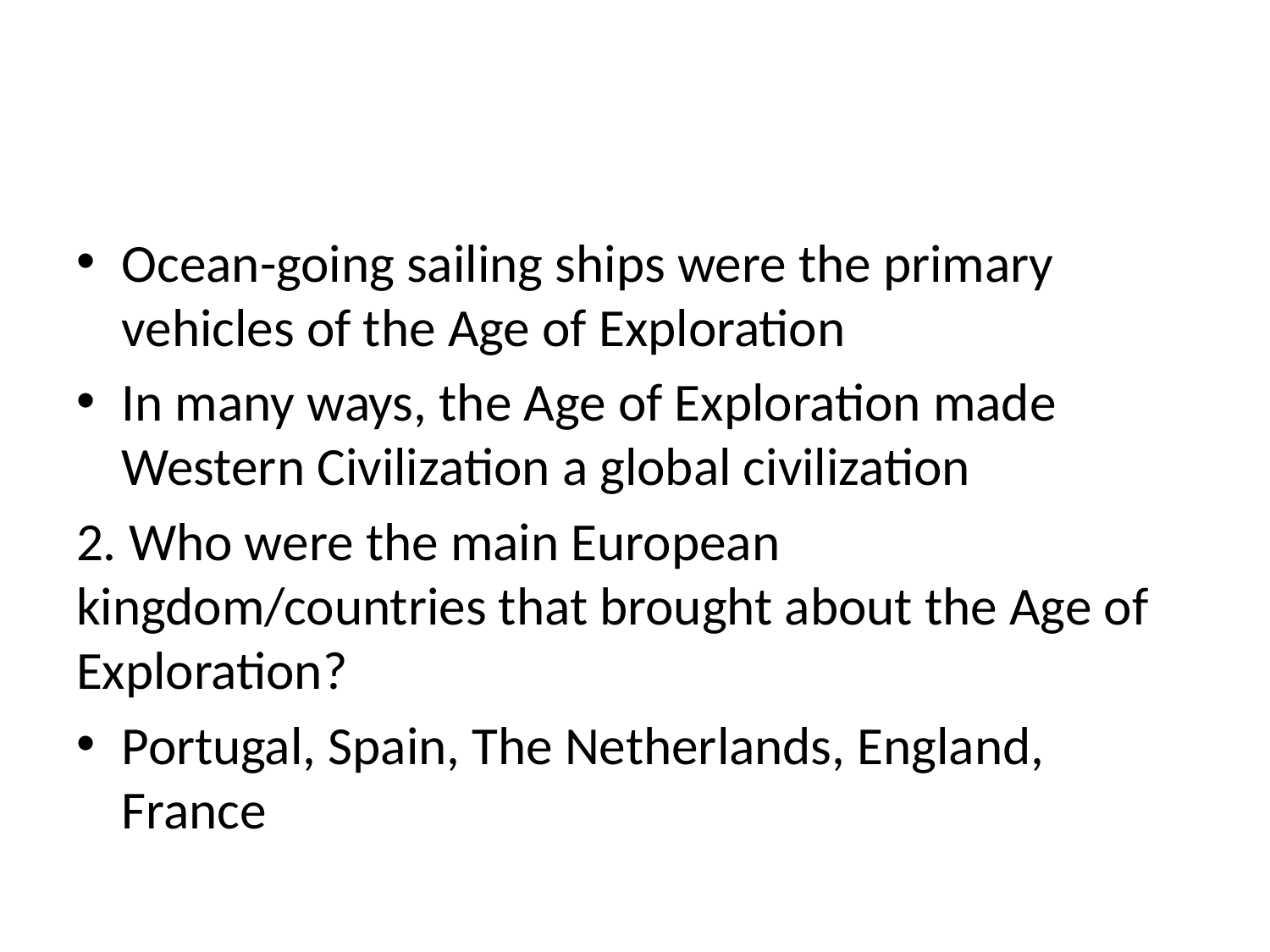

#
Ocean-going sailing ships were the primary vehicles of the Age of Exploration
In many ways, the Age of Exploration made Western Civilization a global civilization
2. Who were the main European kingdom/countries that brought about the Age of Exploration?
Portugal, Spain, The Netherlands, England, France